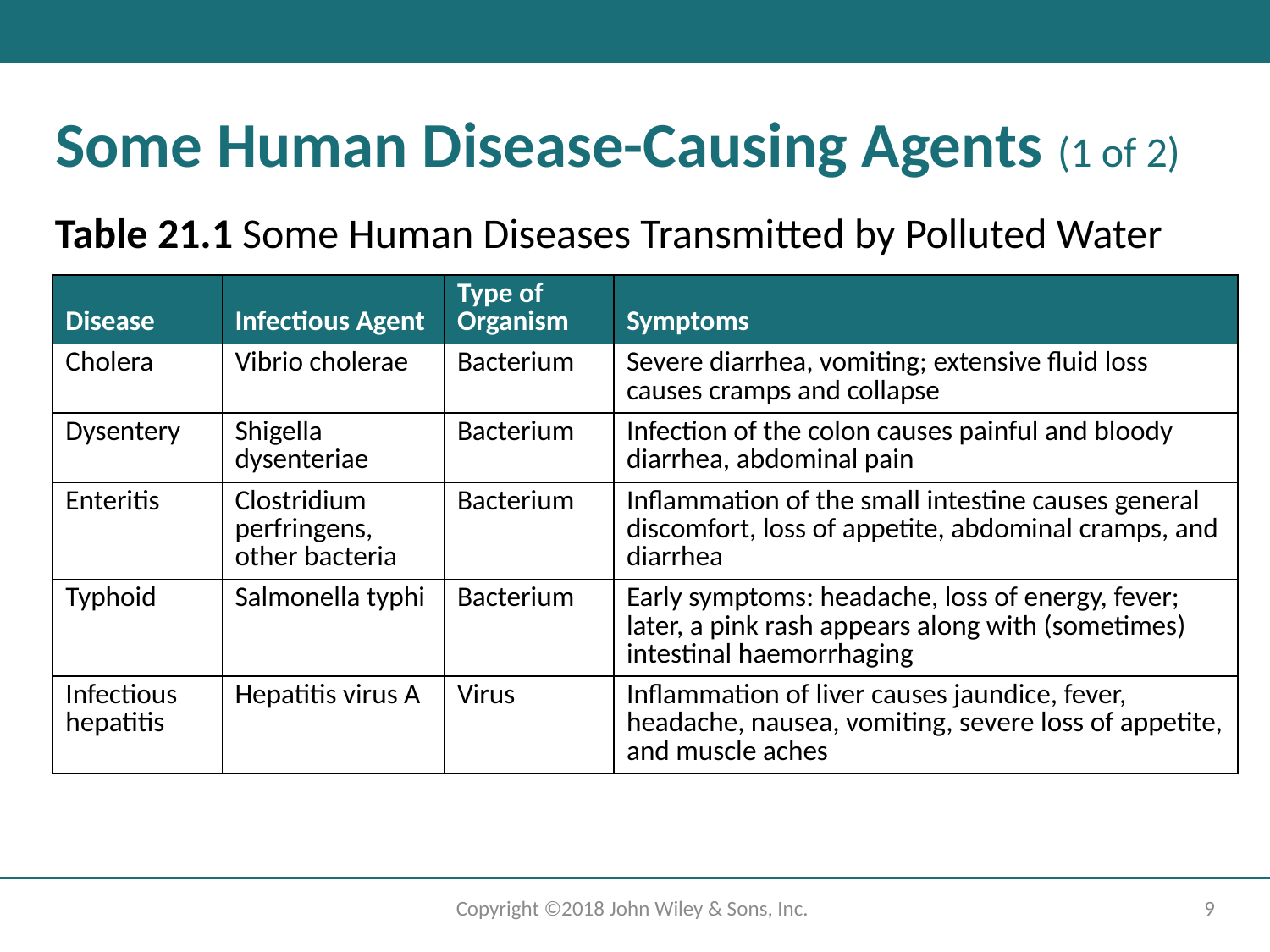

# Some Human Disease-Causing Agents (1 of 2)
Table 21.1 Some Human Diseases Transmitted by Polluted Water
| Disease | Infectious Agent | Type of Organism | Symptoms |
| --- | --- | --- | --- |
| Cholera | Vibrio cholerae | Bacterium | Severe diarrhea, vomiting; extensive fluid loss causes cramps and collapse |
| Dysentery | Shigella dysenteriae | Bacterium | Infection of the colon causes painful and bloody diarrhea, abdominal pain |
| Enteritis | Clostridium perfringens, other bacteria | Bacterium | Inflammation of the small intestine causes general discomfort, loss of appetite, abdominal cramps, and diarrhea |
| Typhoid | Salmonella typhi | Bacterium | Early symptoms: headache, loss of energy, fever; later, a pink rash appears along with (sometimes) intestinal haemorrhaging |
| Infectious hepatitis | Hepatitis virus A | Virus | Inflammation of liver causes jaundice, fever, headache, nausea, vomiting, severe loss of appetite, and muscle aches |
Copyright ©2018 John Wiley & Sons, Inc.
9